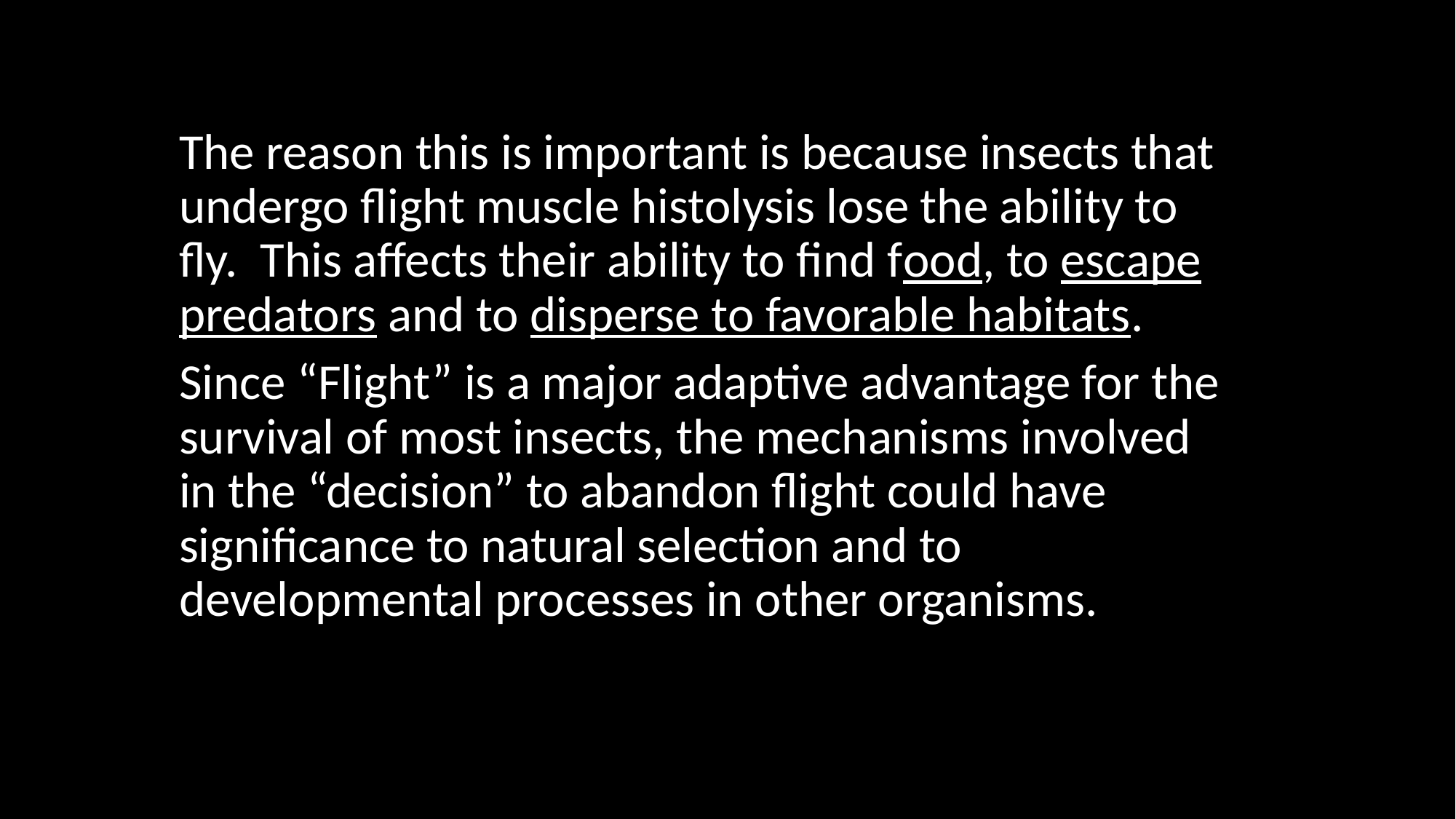

The reason this is important is because insects that undergo flight muscle histolysis lose the ability to fly.  This affects their ability to find food, to escape predators and to disperse to favorable habitats.
Since “Flight” is a major adaptive advantage for the survival of most insects, the mechanisms involved in the “decision” to abandon flight could have significance to natural selection and to developmental processes in other organisms.